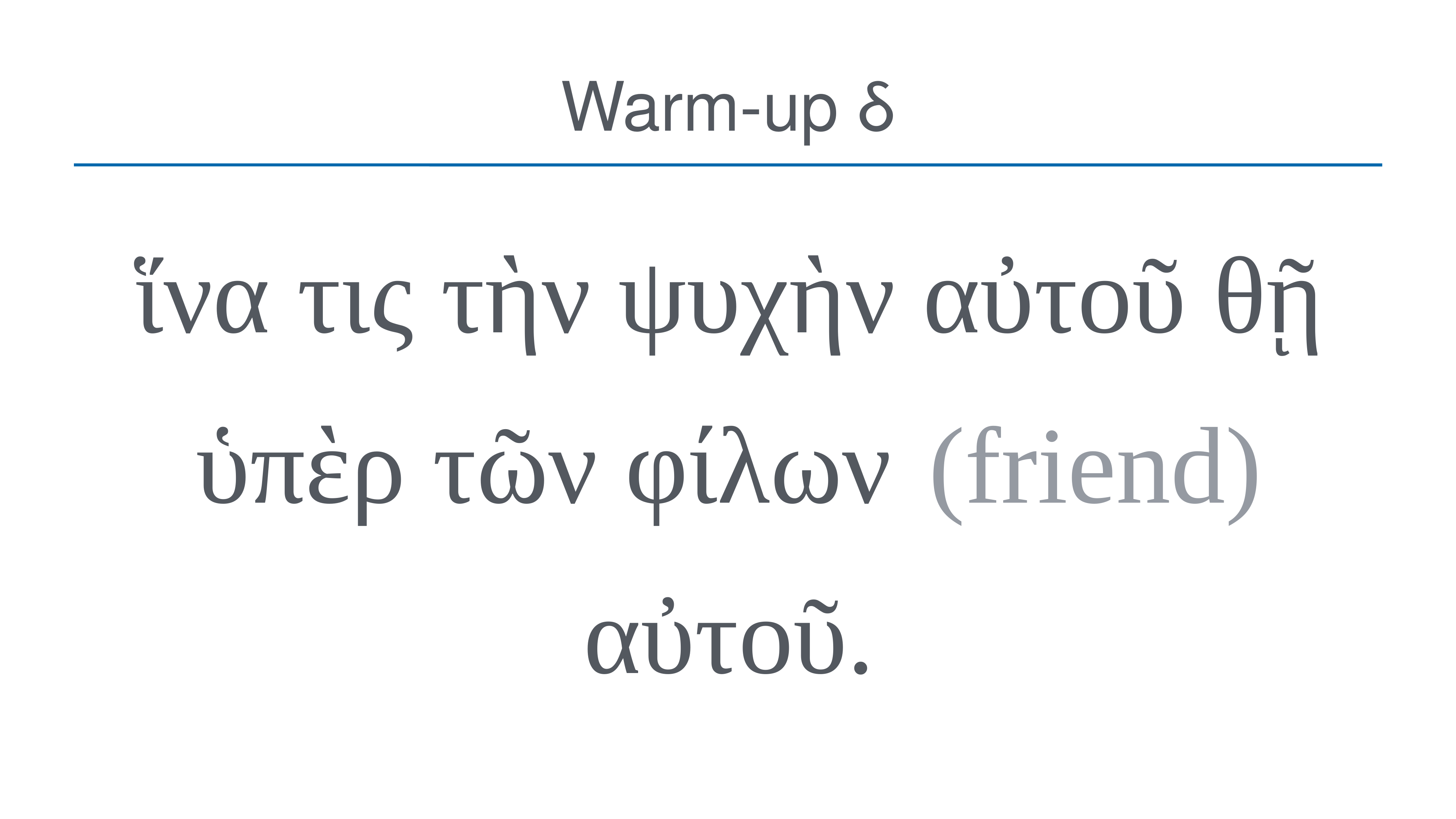

# Warm-up δ
ἵνα τις τὴν ψυχὴν αὐτοῦ θῇ ὑπὲρ τῶν φίλων  (friend) αὐτοῦ.